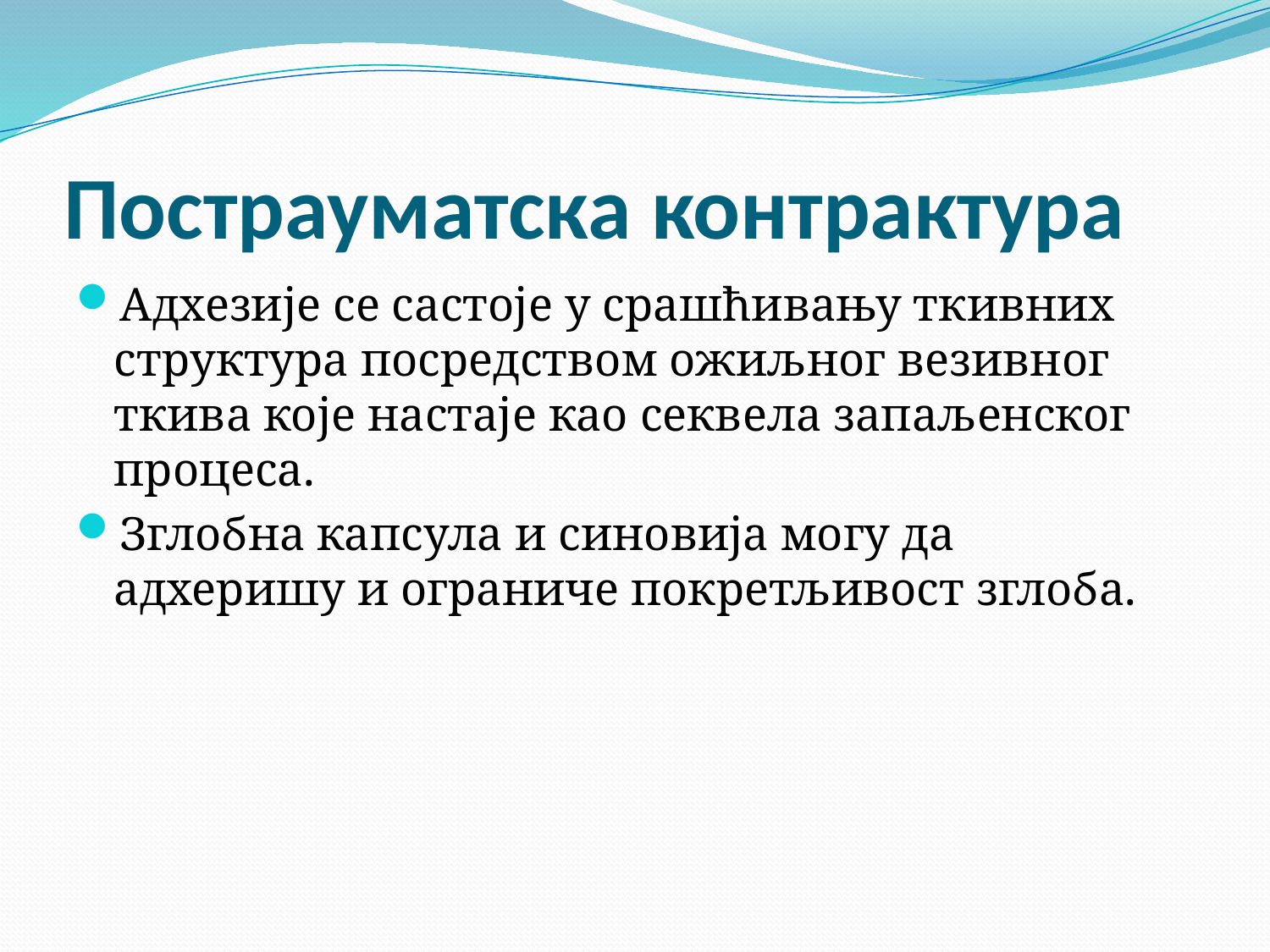

# Пострауматска контрактура
Адхезије се састоје у срашћивању ткивних структура посредством ожиљног везивног ткива које настаје као секвела запаљенског процеса.
Зглобна капсула и синовија могу да адхеришу и ограниче покретљивост зглоба.